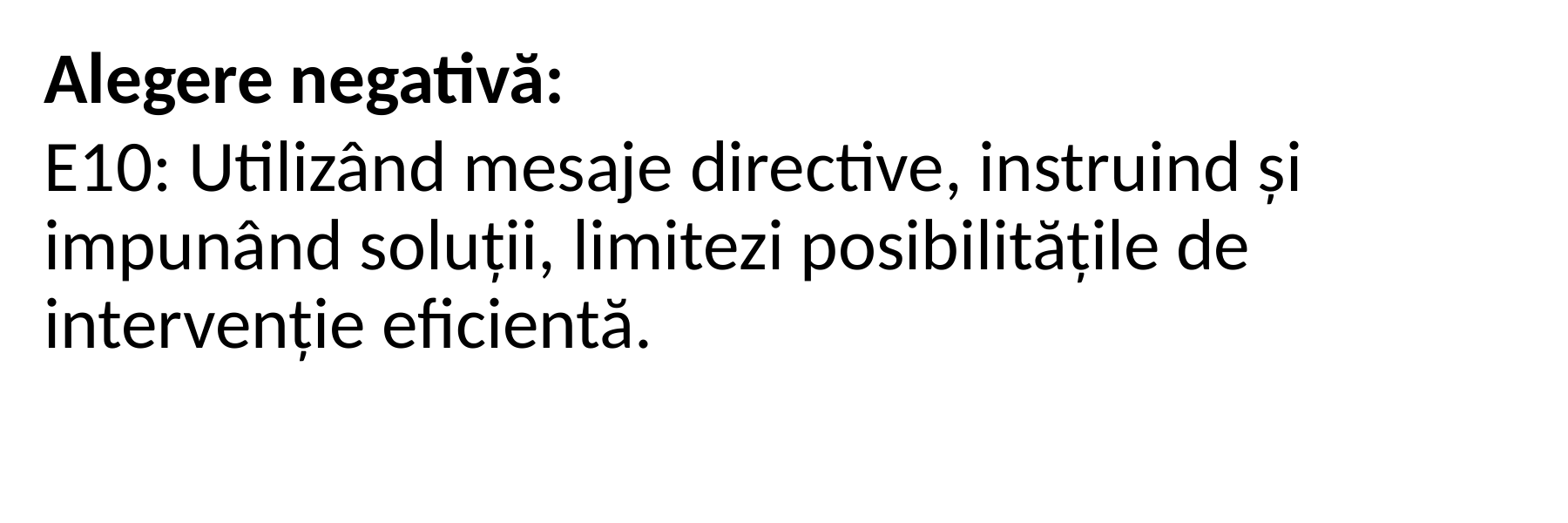

Alegere negativă:
E10: Utilizând mesaje directive, instruind și impunând soluții, limitezi posibilitățile de intervenție eficientă.